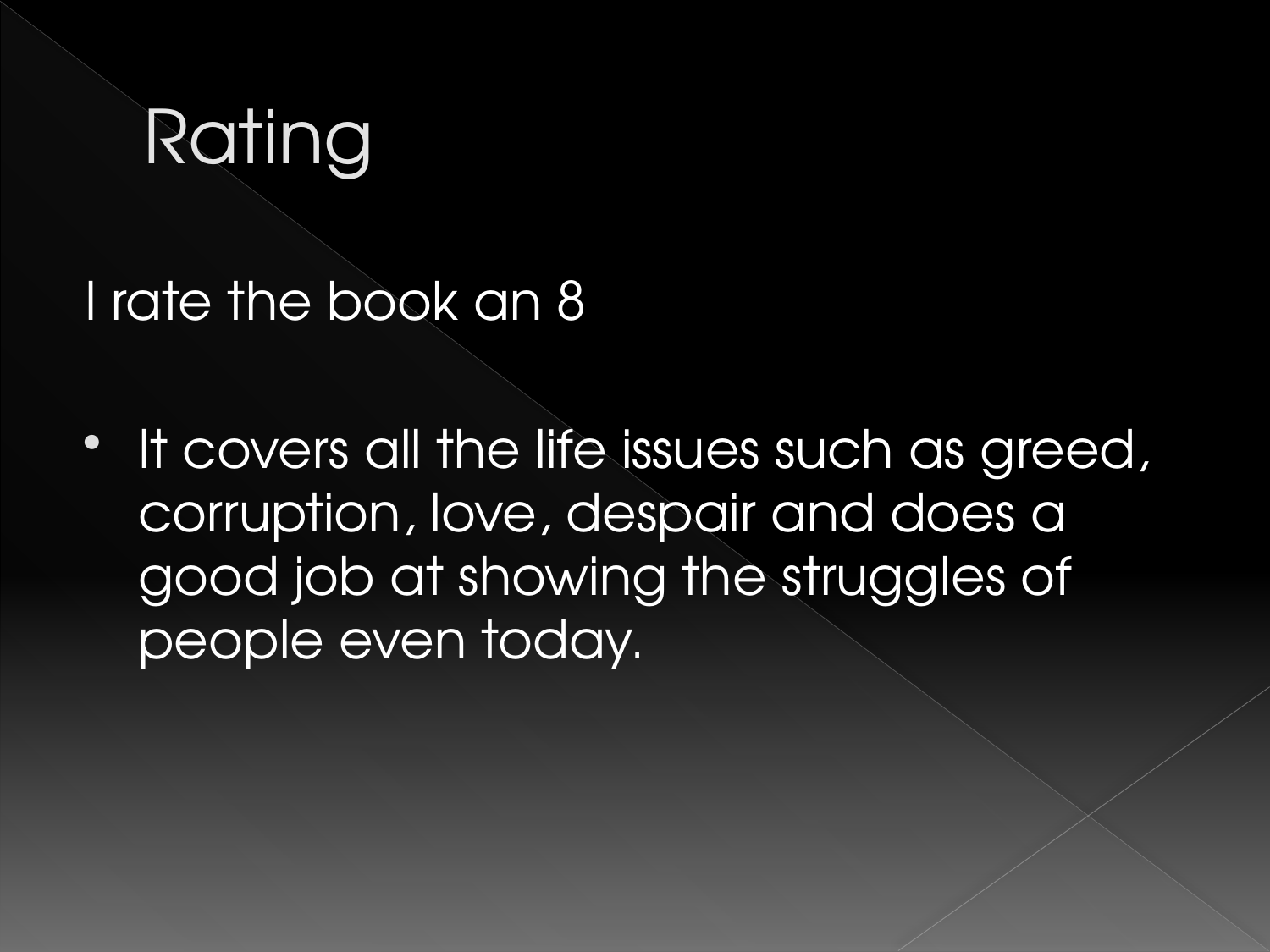

# Rating
I rate the book an 8

It covers all the life issues such as greed, corruption, love, despair and does a good job at showing the struggles of people even today.